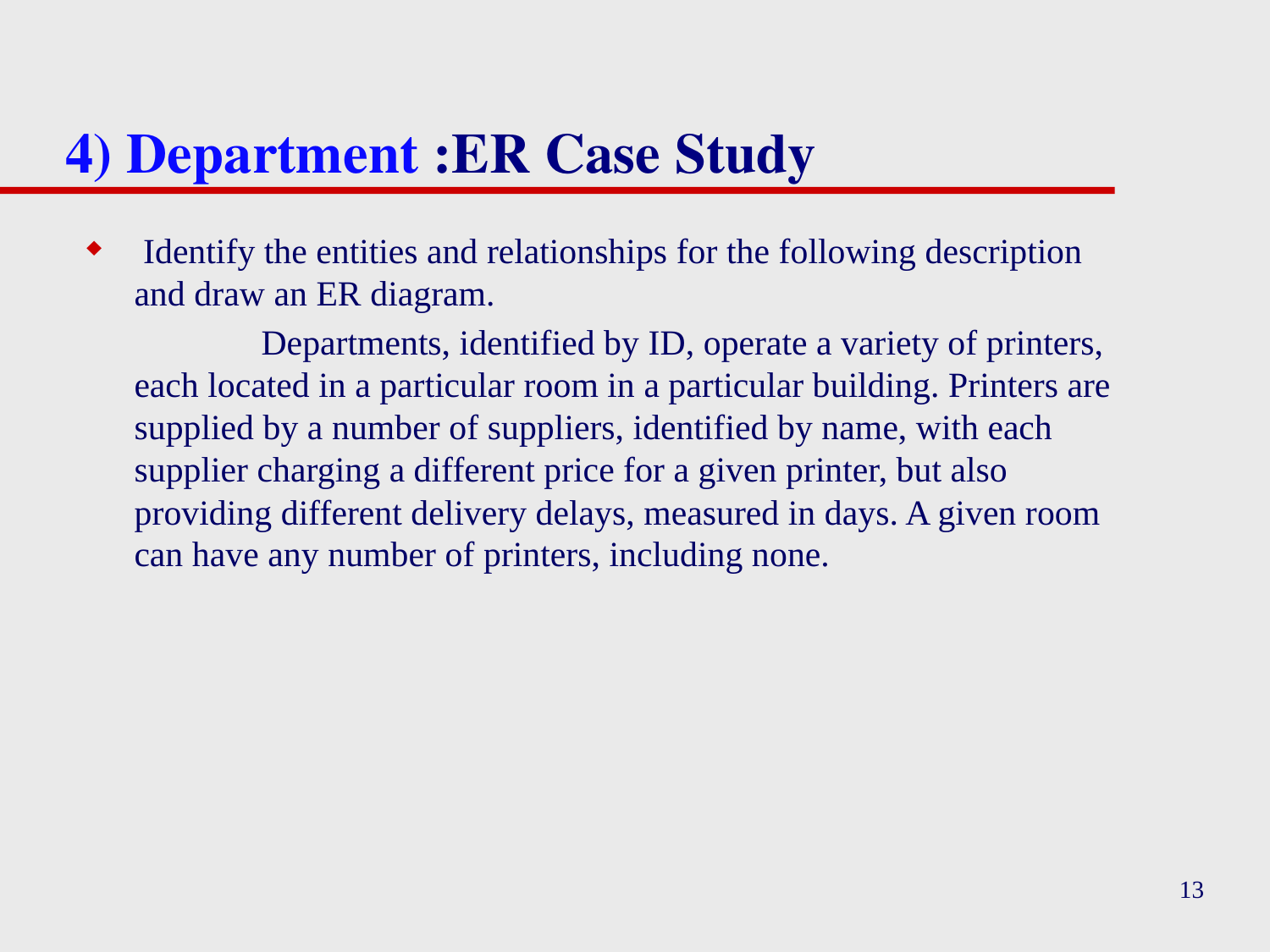

# 4) Department :ER Case Study
 Identify the entities and relationships for the following description and draw an ER diagram.
		Departments, identified by ID, operate a variety of printers, each located in a particular room in a particular building. Printers are supplied by a number of suppliers, identified by name, with each supplier charging a different price for a given printer, but also providing different delivery delays, measured in days. A given room can have any number of printers, including none.

13